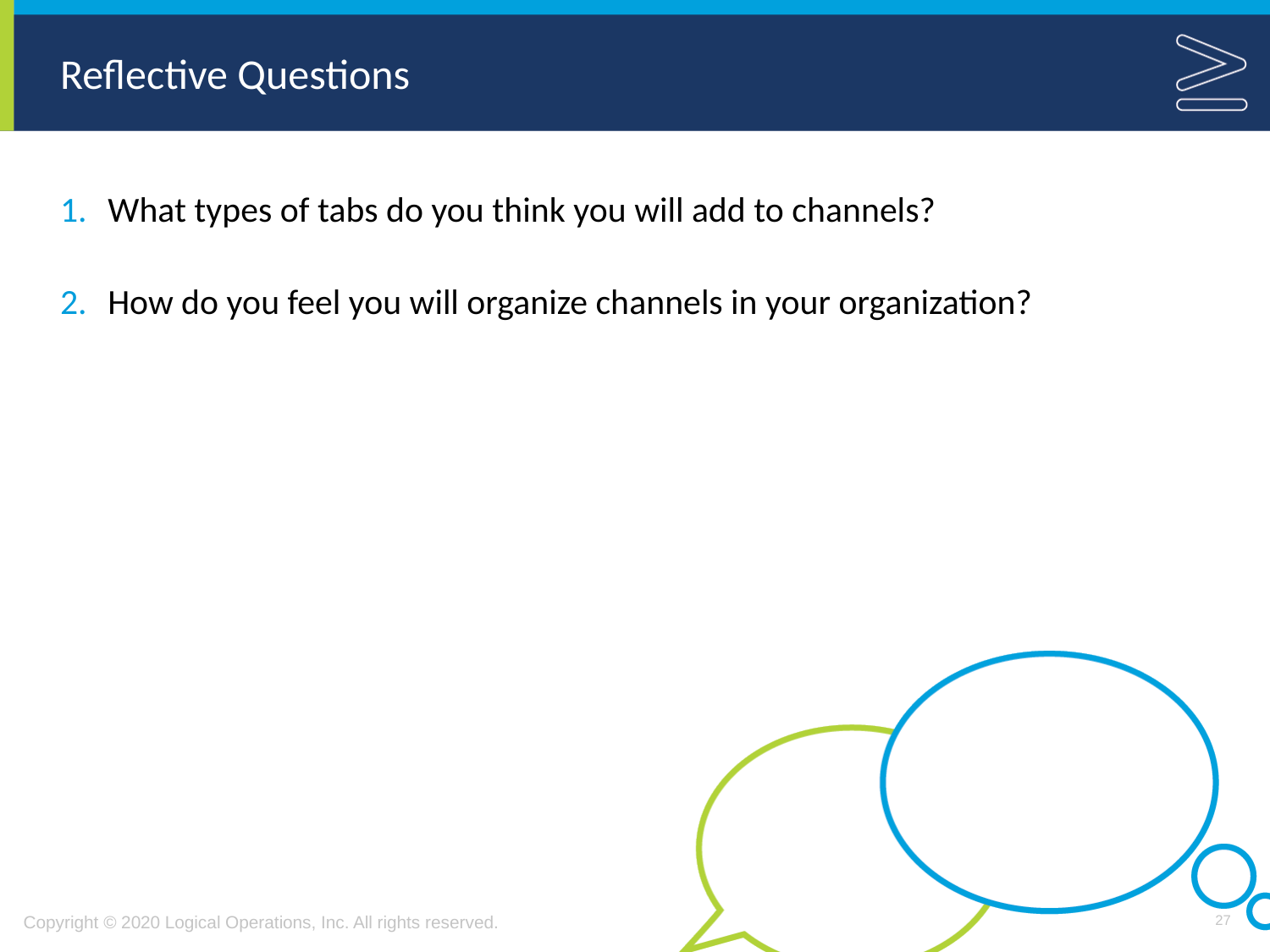

# Reflective Questions
What types of tabs do you think you will add to channels?
How do you feel you will organize channels in your organization?
27